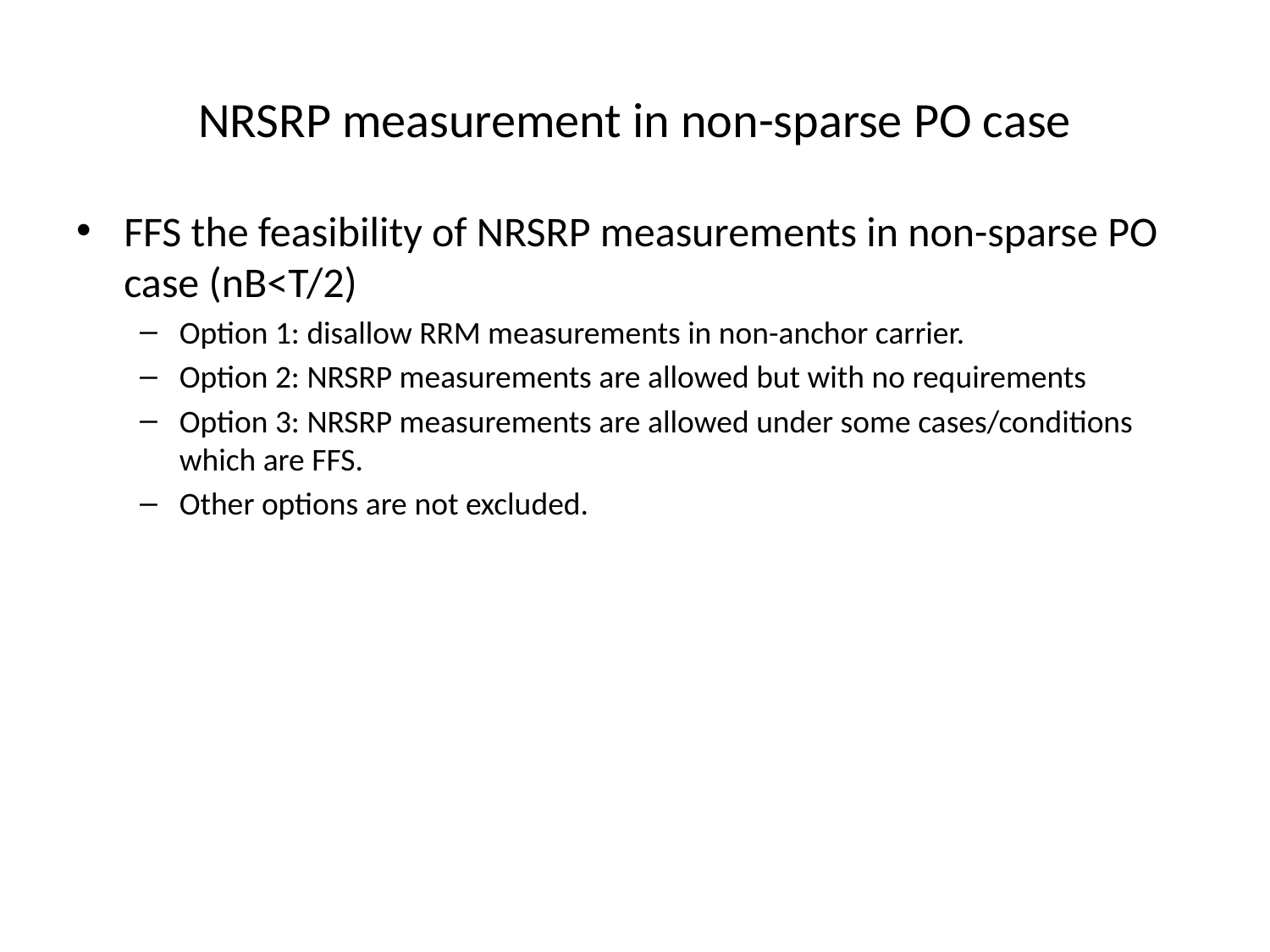

# NRSRP measurement in non-sparse PO case
FFS the feasibility of NRSRP measurements in non-sparse PO case (nB<T/2)
Option 1: disallow RRM measurements in non-anchor carrier.
Option 2: NRSRP measurements are allowed but with no requirements
Option 3: NRSRP measurements are allowed under some cases/conditions which are FFS.
Other options are not excluded.